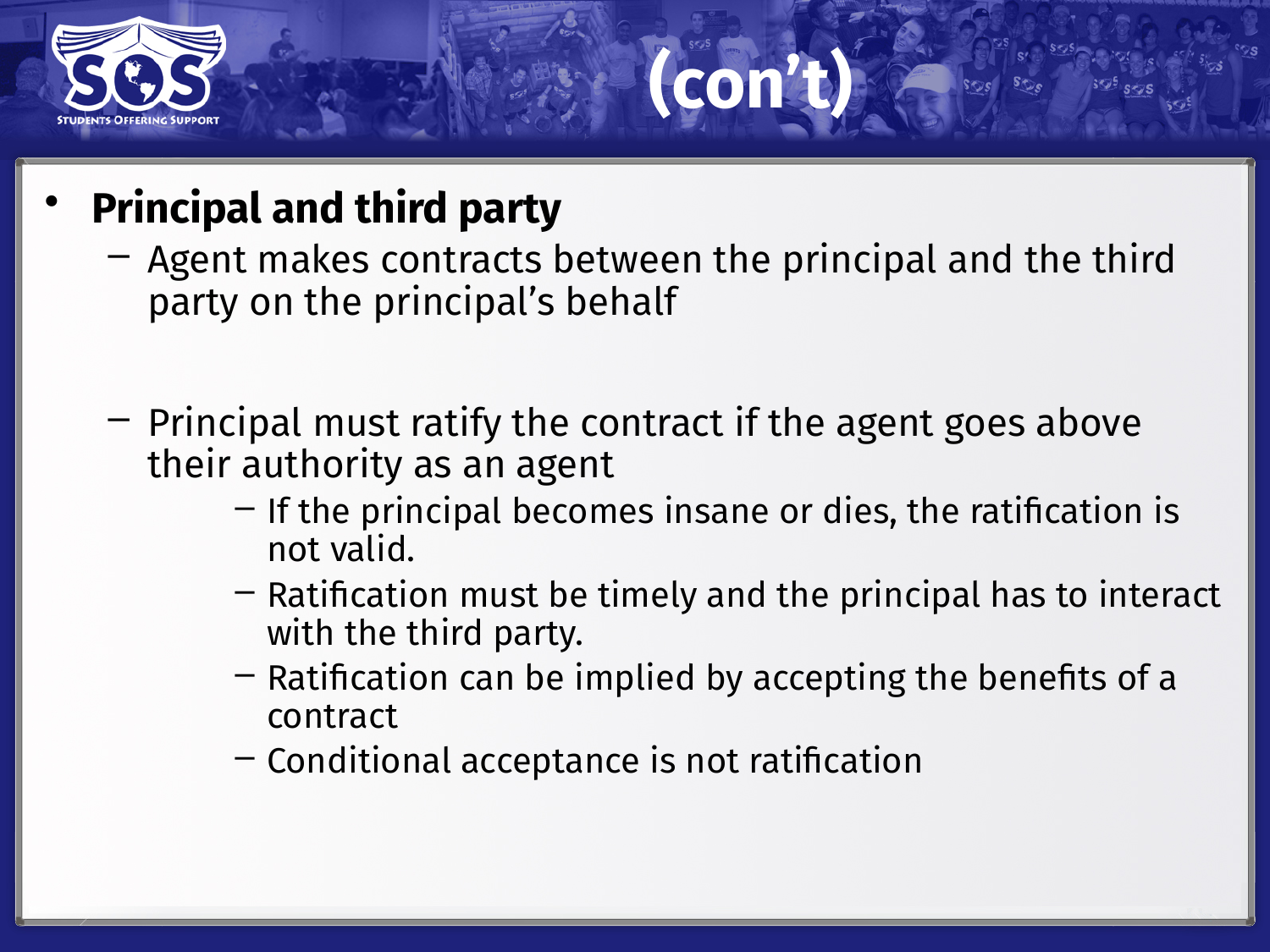

# (con’t)
Principal and third party
Agent makes contracts between the principal and the third party on the principal’s behalf

Principal must ratify the contract if the agent goes above their authority as an agent
If the principal becomes insane or dies, the ratification is not valid.
Ratification must be timely and the principal has to interact with the third party.
Ratification can be implied by accepting the benefits of a contract
Conditional acceptance is not ratification